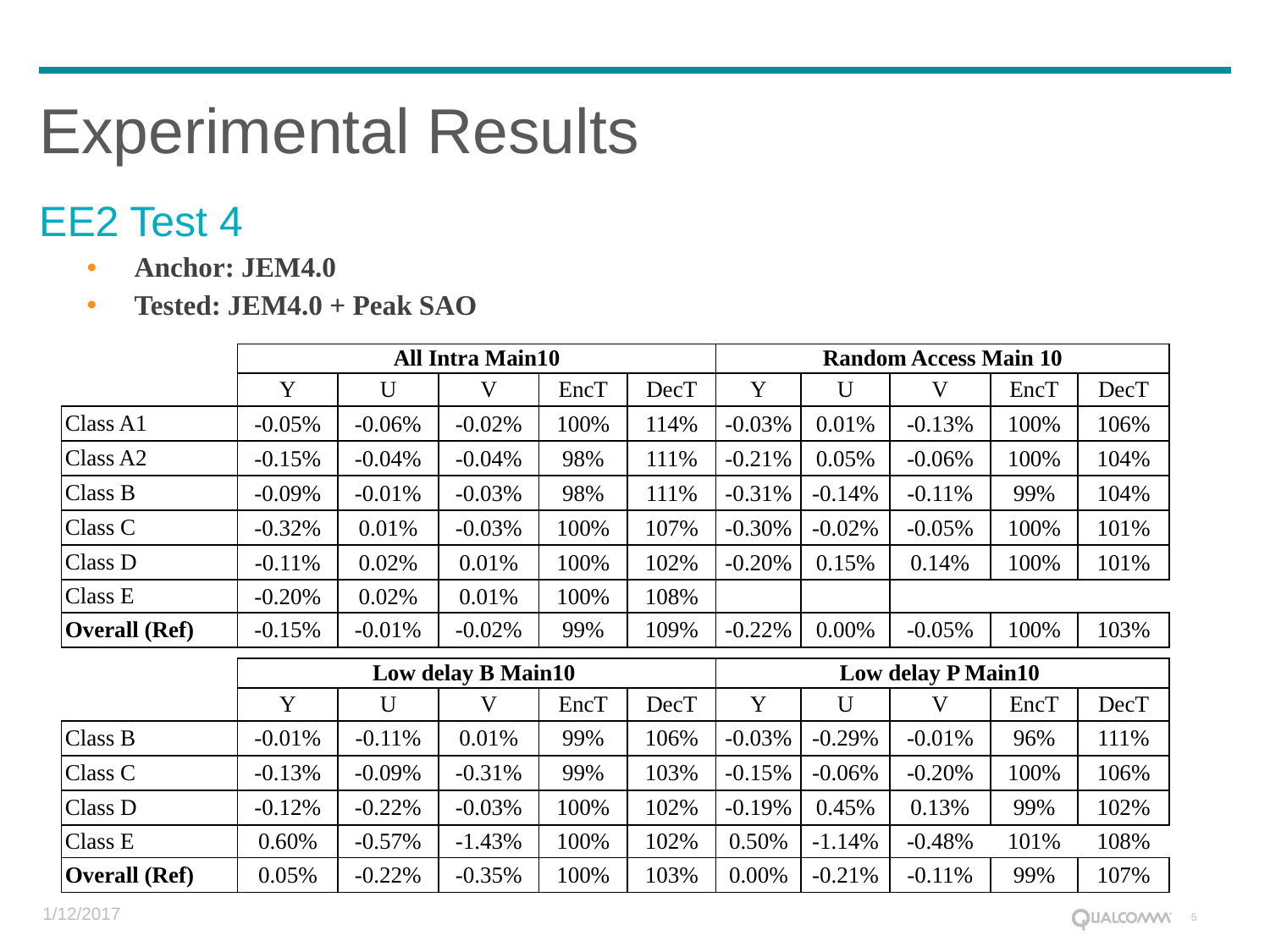

# Experimental Results
EE2 Test 4
Anchor: JEM4.0
Tested: JEM4.0 + Peak SAO

|  | All Intra Main10 |  |  |  |  | Random Access Main 10 |  |  |  |  |
| --- | --- | --- | --- | --- | --- | --- | --- | --- | --- | --- |
|  | Y | U | V | EncT | DecT | Y | U | V | EncT | DecT |
| Class A1 | -0.05% | -0.06% | -0.02% | 100% | 114% | -0.03% | 0.01% | -0.13% | 100% | 106% |
| Class A2 | -0.15% | -0.04% | -0.04% | 98% | 111% | -0.21% | 0.05% | -0.06% | 100% | 104% |
| Class B | -0.09% | -0.01% | -0.03% | 98% | 111% | -0.31% | -0.14% | -0.11% | 99% | 104% |
| Class C | -0.32% | 0.01% | -0.03% | 100% | 107% | -0.30% | -0.02% | -0.05% | 100% | 101% |
| Class D | -0.11% | 0.02% | 0.01% | 100% | 102% | -0.20% | 0.15% | 0.14% | 100% | 101% |
| Class E | -0.20% | 0.02% | 0.01% | 100% | 108% |  |  |  |  |  |
| Overall (Ref) | -0.15% | -0.01% | -0.02% | 99% | 109% | -0.22% | 0.00% | -0.05% | 100% | 103% |
|  | Low delay B Main10 |  |  |  |  | Low delay P Main10 |  |  |  |  |
| --- | --- | --- | --- | --- | --- | --- | --- | --- | --- | --- |
|  | Y | U | V | EncT | DecT | Y | U | V | EncT | DecT |
| Class B | -0.01% | -0.11% | 0.01% | 99% | 106% | -0.03% | -0.29% | -0.01% | 96% | 111% |
| Class C | -0.13% | -0.09% | -0.31% | 99% | 103% | -0.15% | -0.06% | -0.20% | 100% | 106% |
| Class D | -0.12% | -0.22% | -0.03% | 100% | 102% | -0.19% | 0.45% | 0.13% | 99% | 102% |
| Class E | 0.60% | -0.57% | -1.43% | 100% | 102% | 0.50% | -1.14% | -0.48% | 101% | 108% |
| Overall (Ref) | 0.05% | -0.22% | -0.35% | 100% | 103% | 0.00% | -0.21% | -0.11% | 99% | 107% |